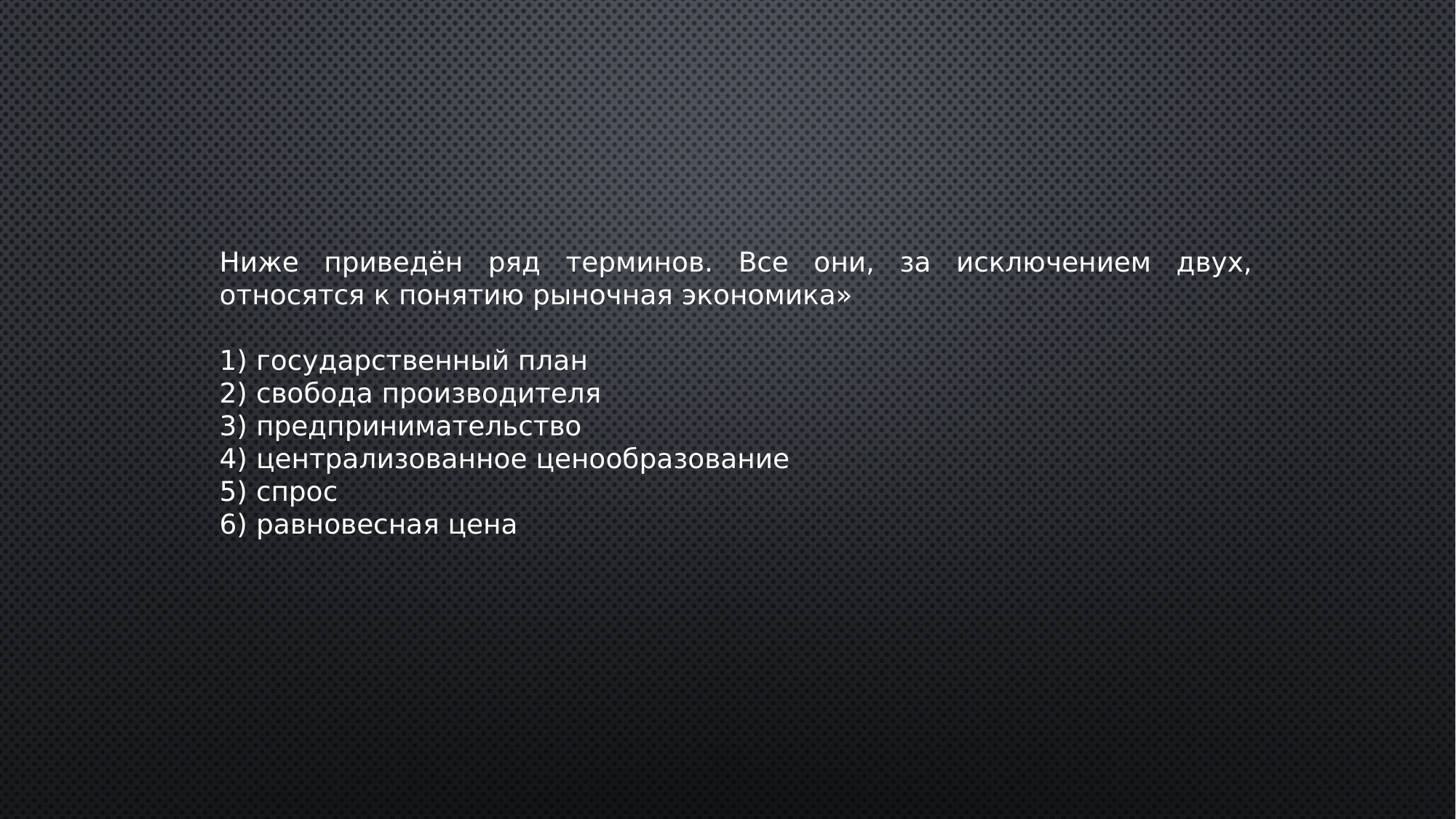

Ниже приведён ряд терминов. Все они, за исключением двух, относятся к понятию рыночная экономика»

1) государственный план
2) свобода производителя
3) предпринимательство
4) централизованное ценообразование
5) спрос
6) равновесная цена